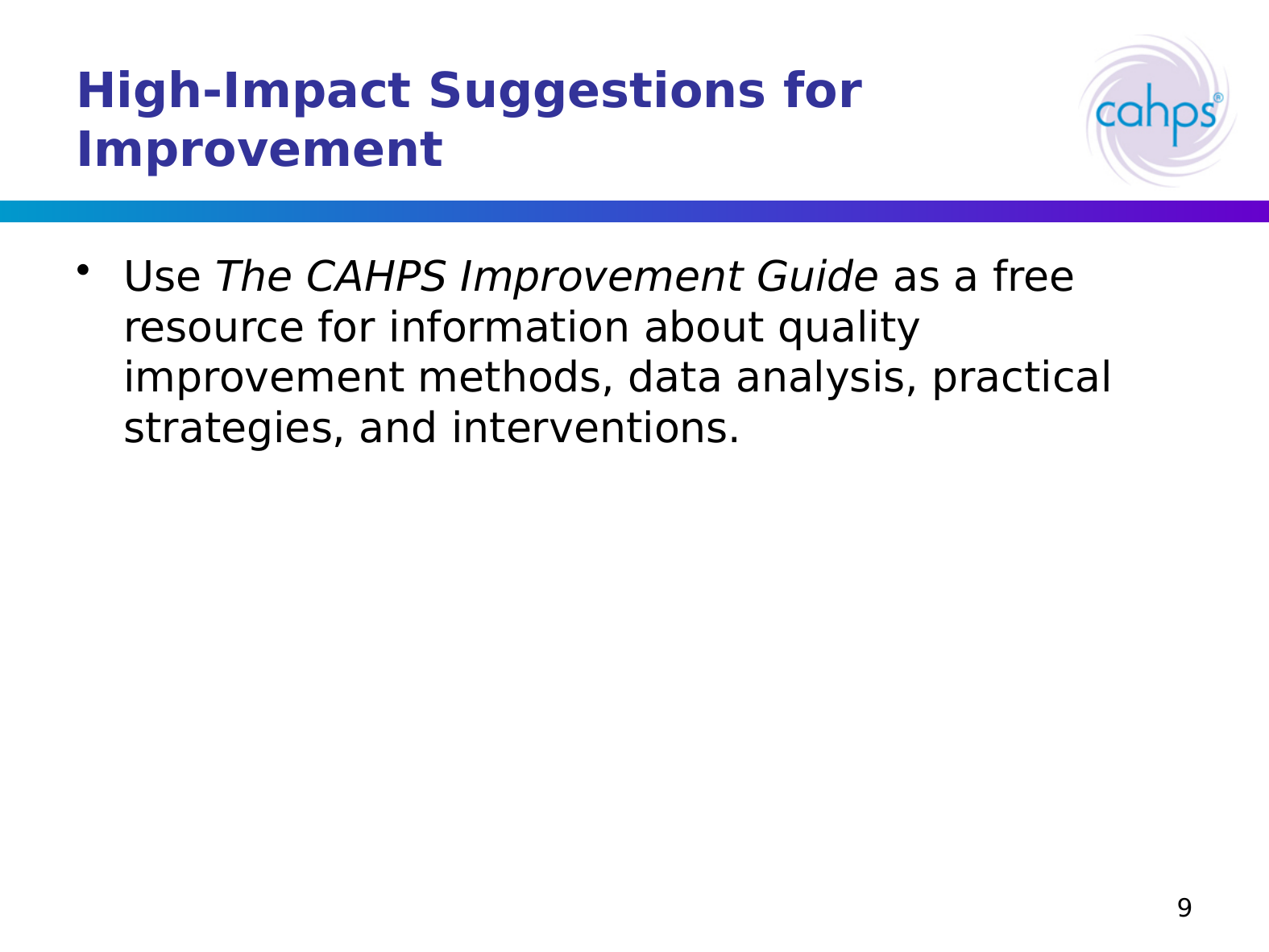

# High-Impact Suggestions for Improvement
Use The CAHPS Improvement Guide as a free resource for information about quality improvement methods, data analysis, practical strategies, and interventions.
9